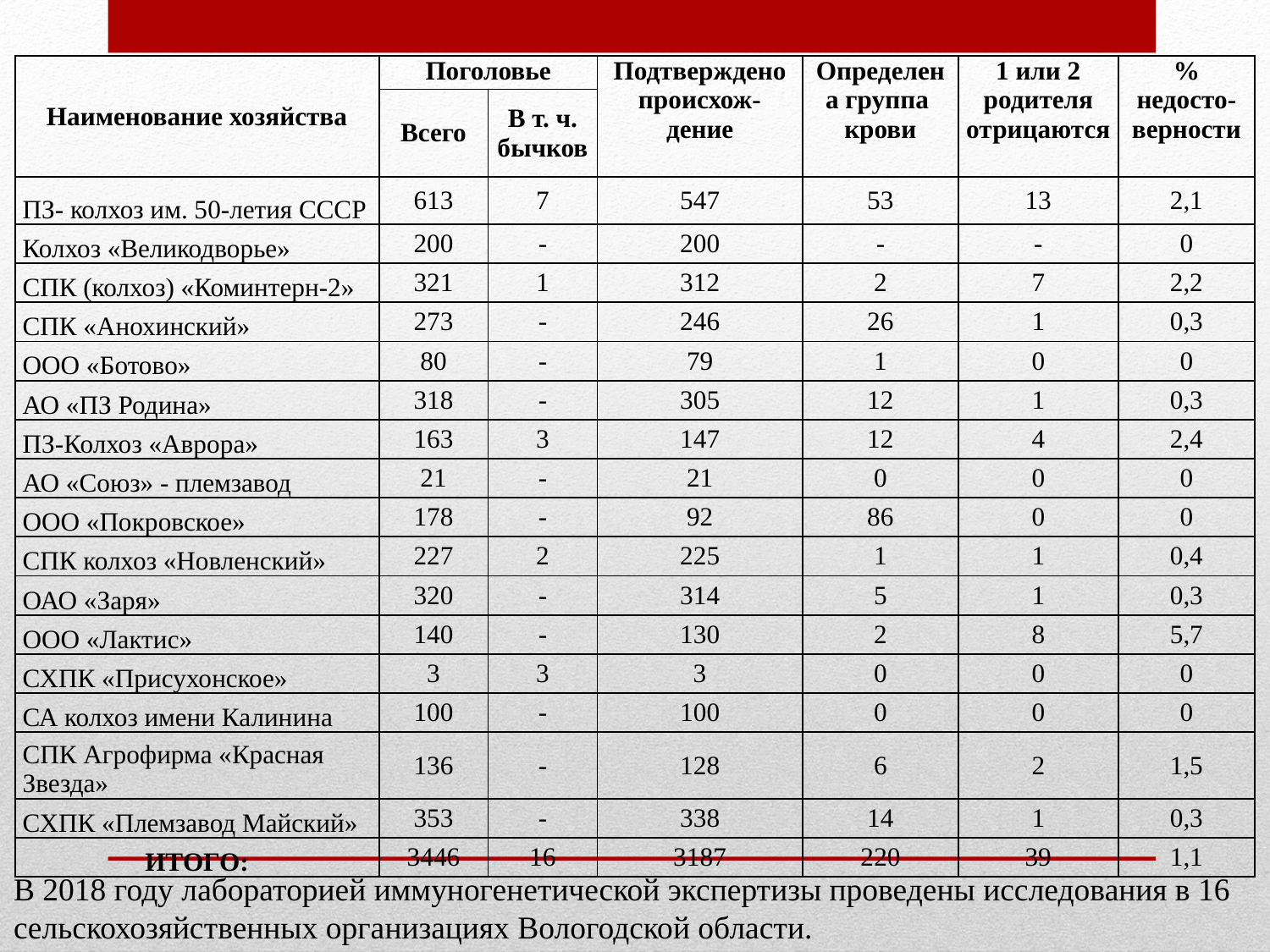

| Наименование хозяйства | Поголовье |  | Подтверждено происхож- дение | Определена группа крови | 1 или 2 родителя отрицаются | % недосто-верности |
| --- | --- | --- | --- | --- | --- | --- |
|  | Всего | В т. ч. бычков |  |  |  |  |
| ПЗ- колхоз им. 50-летия СССР | 613 | 7 | 547 | 53 | 13 | 2,1 |
| Колхоз «Великодворье» | 200 | - | 200 | - | - | 0 |
| СПК (колхоз) «Коминтерн-2» | 321 | 1 | 312 | 2 | 7 | 2,2 |
| СПК «Анохинский» | 273 | - | 246 | 26 | 1 | 0,3 |
| ООО «Ботово» | 80 | - | 79 | 1 | 0 | 0 |
| АО «ПЗ Родина» | 318 | - | 305 | 12 | 1 | 0,3 |
| ПЗ-Колхоз «Аврора» | 163 | 3 | 147 | 12 | 4 | 2,4 |
| АО «Союз» - племзавод | 21 | - | 21 | 0 | 0 | 0 |
| ООО «Покровское» | 178 | - | 92 | 86 | 0 | 0 |
| СПК колхоз «Новленский» | 227 | 2 | 225 | 1 | 1 | 0,4 |
| ОАО «Заря» | 320 | - | 314 | 5 | 1 | 0,3 |
| ООО «Лактис» | 140 | - | 130 | 2 | 8 | 5,7 |
| СХПК «Присухонское» | 3 | 3 | 3 | 0 | 0 | 0 |
| СА колхоз имени Калинина | 100 | - | 100 | 0 | 0 | 0 |
| СПК Агрофирма «Красная Звезда» | 136 | - | 128 | 6 | 2 | 1,5 |
| СХПК «Племзавод Майский» | 353 | - | 338 | 14 | 1 | 0,3 |
| ИТОГО: | 3446 | 16 | 3187 | 220 | 39 | 1,1 |
В 2018 году лабораторией иммуногенетической экспертизы проведены исследования в 16 сельскохозяйственных организациях Вологодской области.